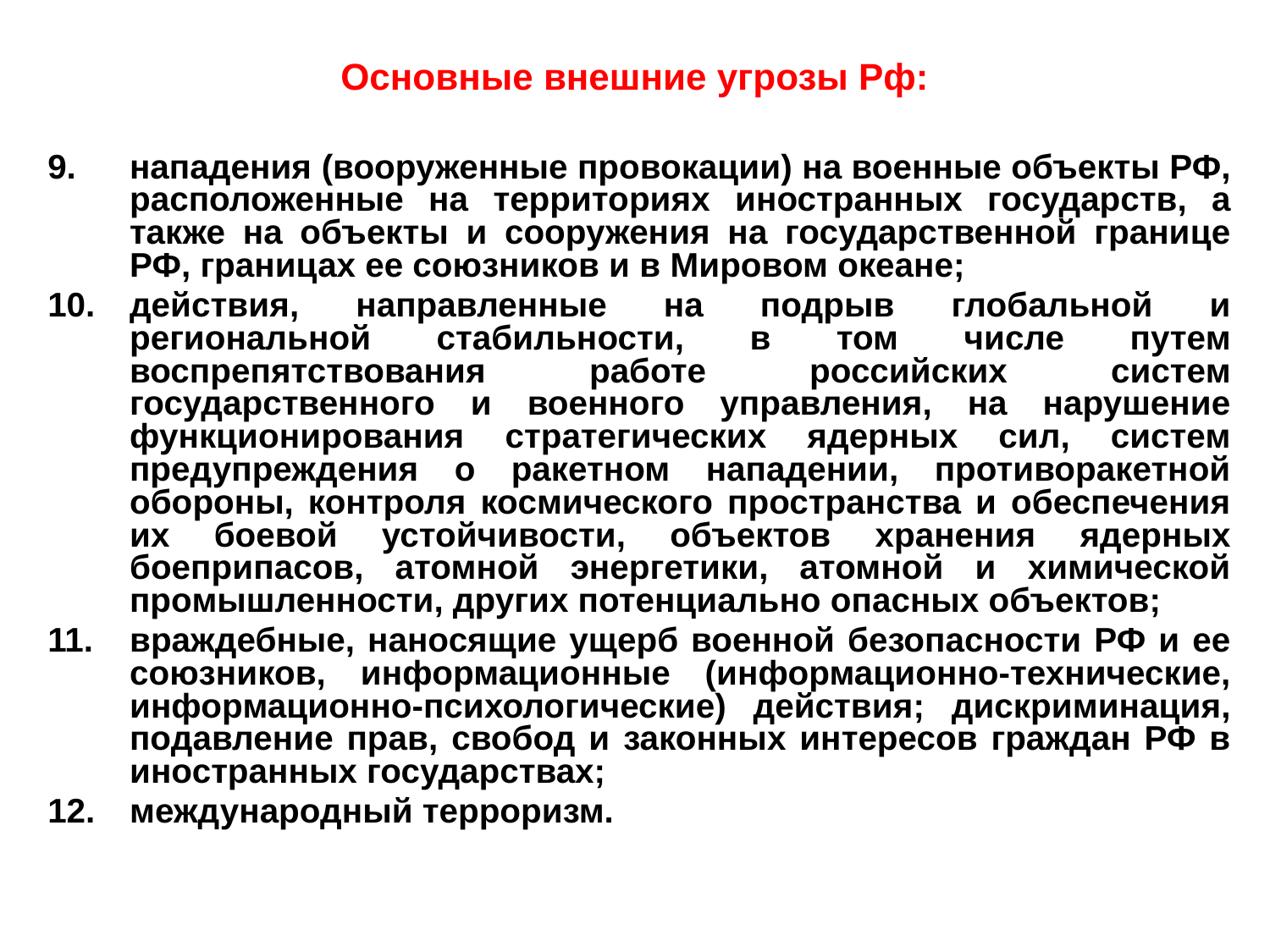

# Основные внешние угрозы Рф:
нападения (вооруженные провокации) на военные объекты РФ, расположенные на территориях иностранных государств, а также на объекты и сооружения на государственной границе РФ, границах ее союзников и в Мировом океане;
действия, направленные на подрыв глобальной и региональной стабильности, в том числе путем воспрепятствования работе российских систем государственного и военного управления, на нарушение функционирования стратегических ядерных сил, систем предупреждения о ракетном нападении, противоракетной обороны, контроля космического пространства и обеспечения их боевой устойчивости, объектов хранения ядерных боеприпасов, атомной энергетики, атомной и химической промышленности, других потенциально опасных объектов;
враждебные, наносящие ущерб военной безопасности РФ и ее союзников, информационные (информационно-технические, информационно-психологические) действия; дискриминация, подавление прав, свобод и законных интересов граждан РФ в иностранных государствах;
международный терроризм.